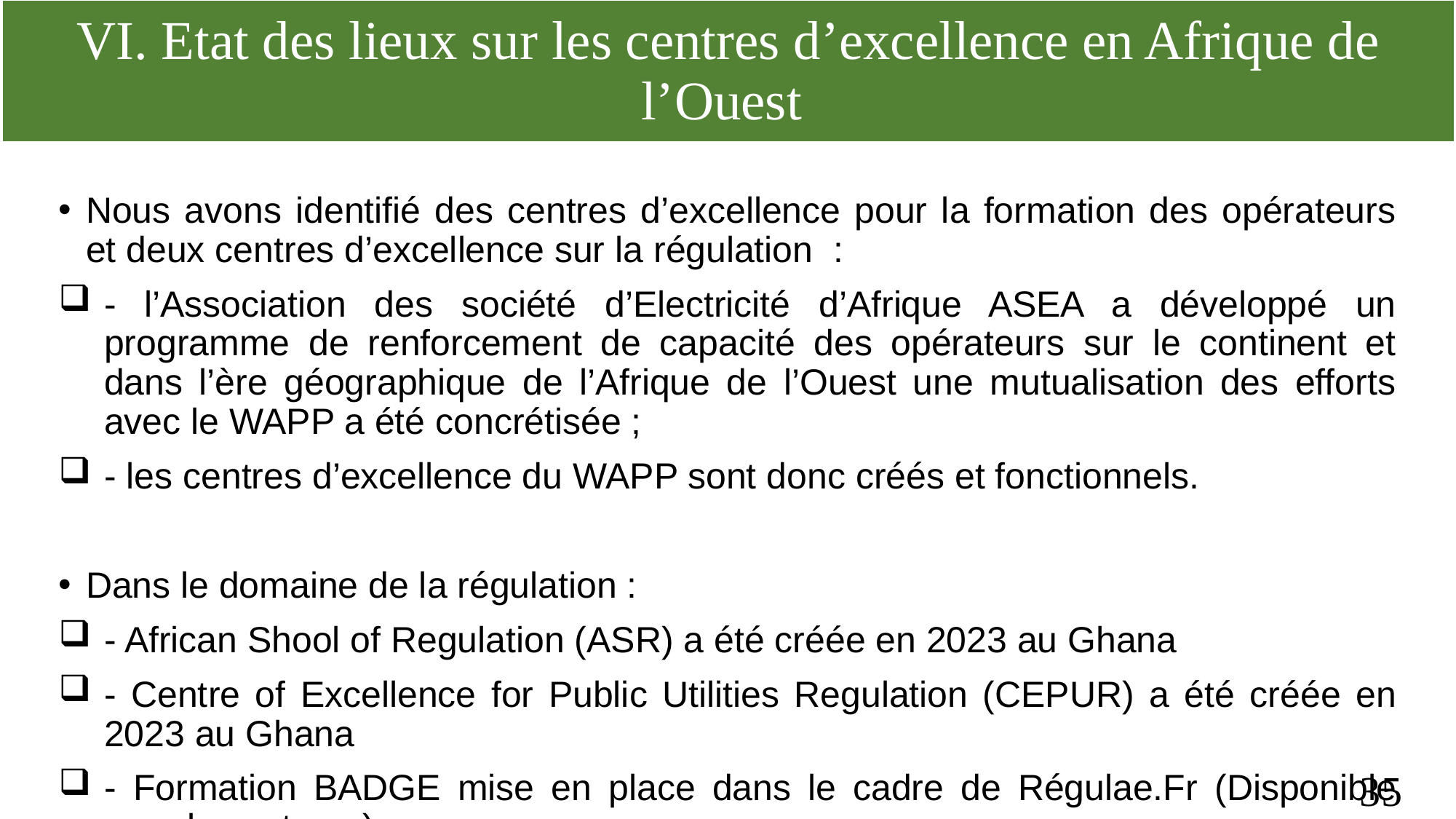

| VI. Etat des lieux sur les centres d’excellence en Afrique de l’Ouest |
| --- |
Nous avons identifié des centres d’excellence pour la formation des opérateurs et deux centres d’excellence sur la régulation  :
- l’Association des société d’Electricité d’Afrique ASEA a développé un programme de renforcement de capacité des opérateurs sur le continent et dans l’ère géographique de l’Afrique de l’Ouest une mutualisation des efforts avec le WAPP a été concrétisée ;
- les centres d’excellence du WAPP sont donc créés et fonctionnels.

Dans le domaine de la régulation :
- African Shool of Regulation (ASR) a été créée en 2023 au Ghana
- Centre of Excellence for Public Utilities Regulation (CEPUR) a été créée en 2023 au Ghana
- Formation BADGE mise en place dans le cadre de Régulae.Fr (Disponible pour les acteurs)

35